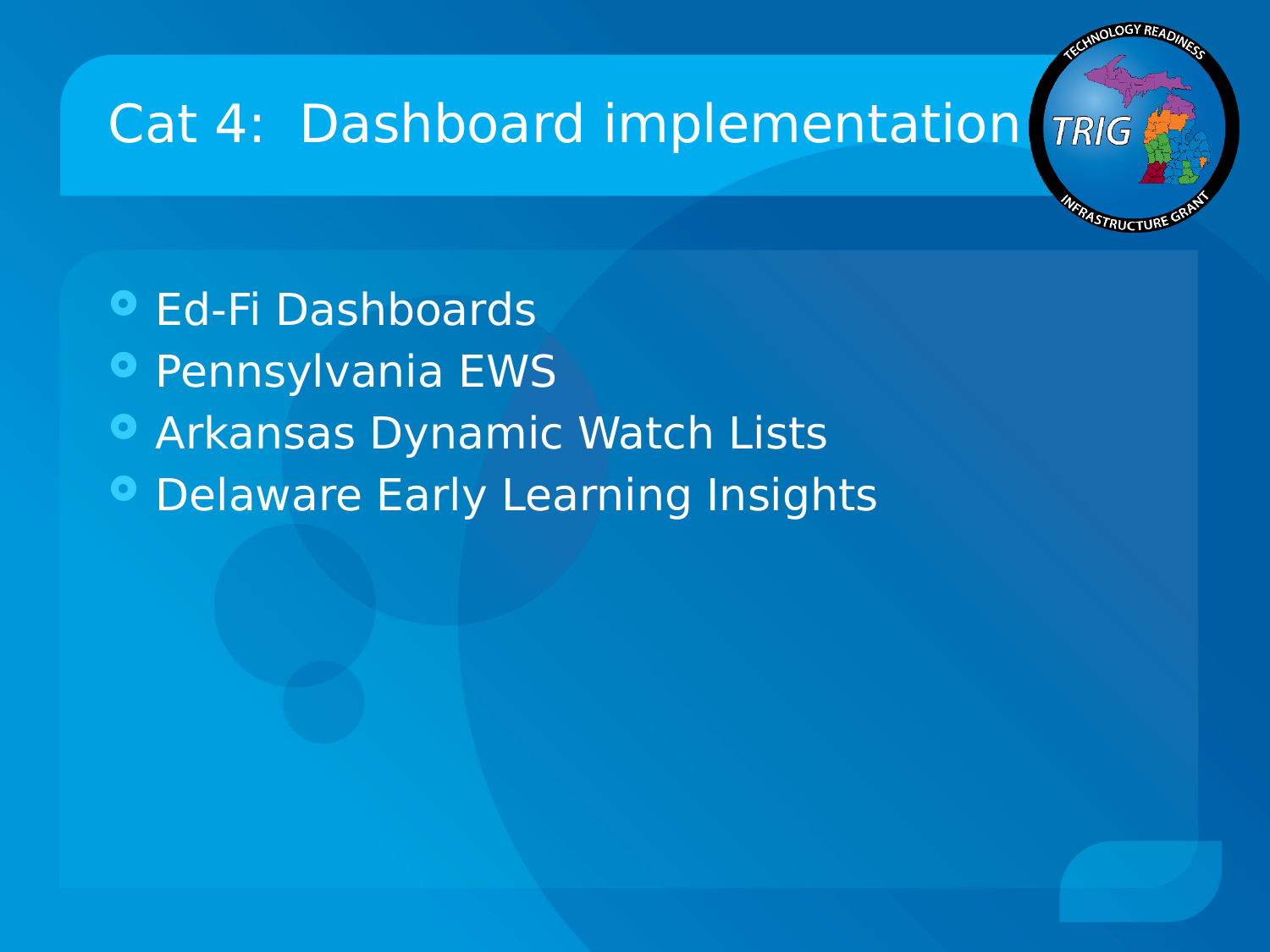

# Cat 4:  Dashboard implementation
Ed-Fi Dashboards
Pennsylvania EWS
Arkansas Dynamic Watch Lists
Delaware Early Learning Insights